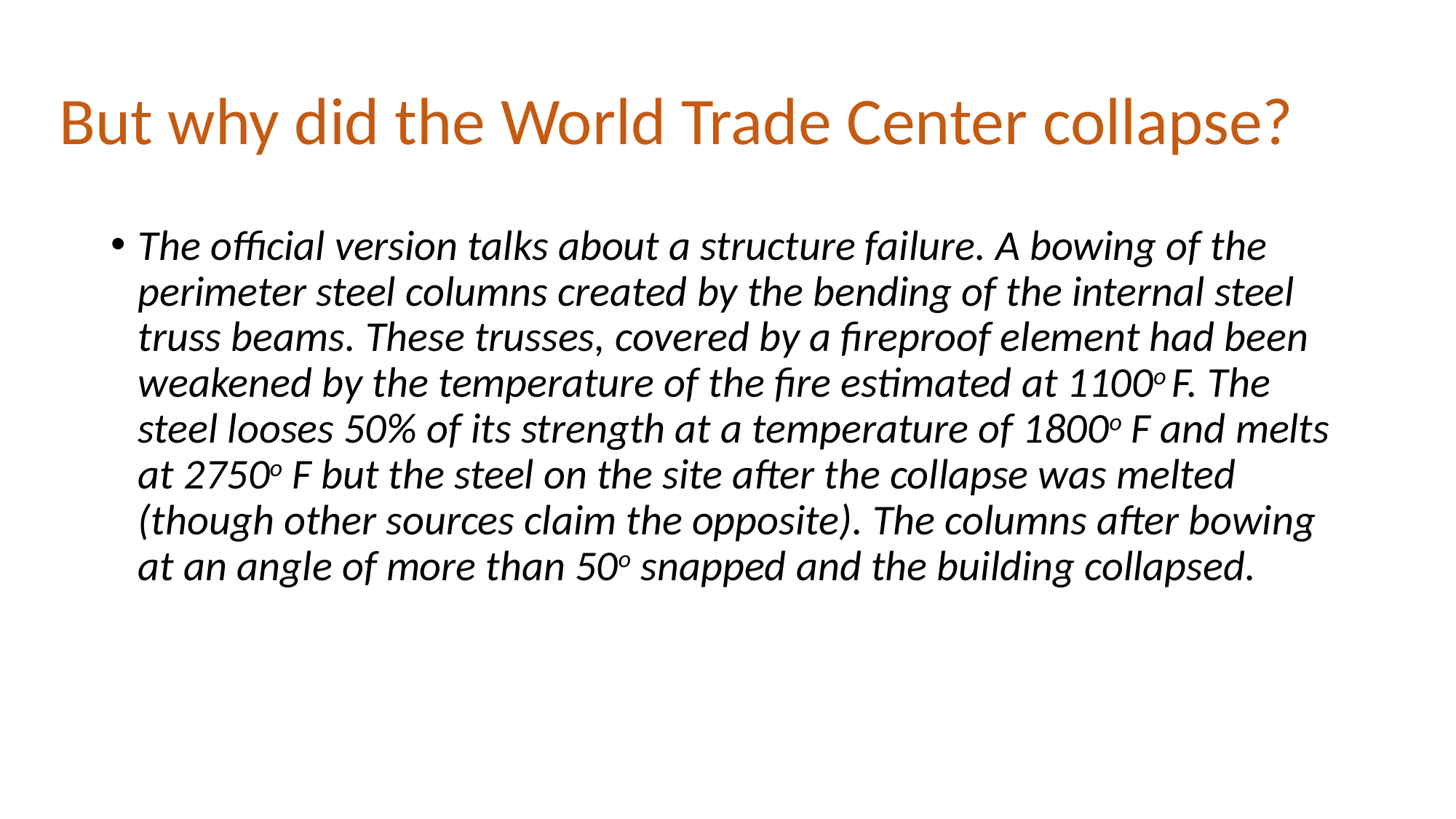

# But why did the World Trade Center collapse?
The official version talks about a structure failure. A bowing of the perimeter steel columns created by the bending of the internal steel truss beams. These trusses, covered by a fireproof element had been weakened by the temperature of the fire estimated at 1100o F. The steel looses 50% of its strength at a temperature of 1800o F and melts at 2750o F but the steel on the site after the collapse was melted (though other sources claim the opposite). The columns after bowing at an angle of more than 50o snapped and the building collapsed.